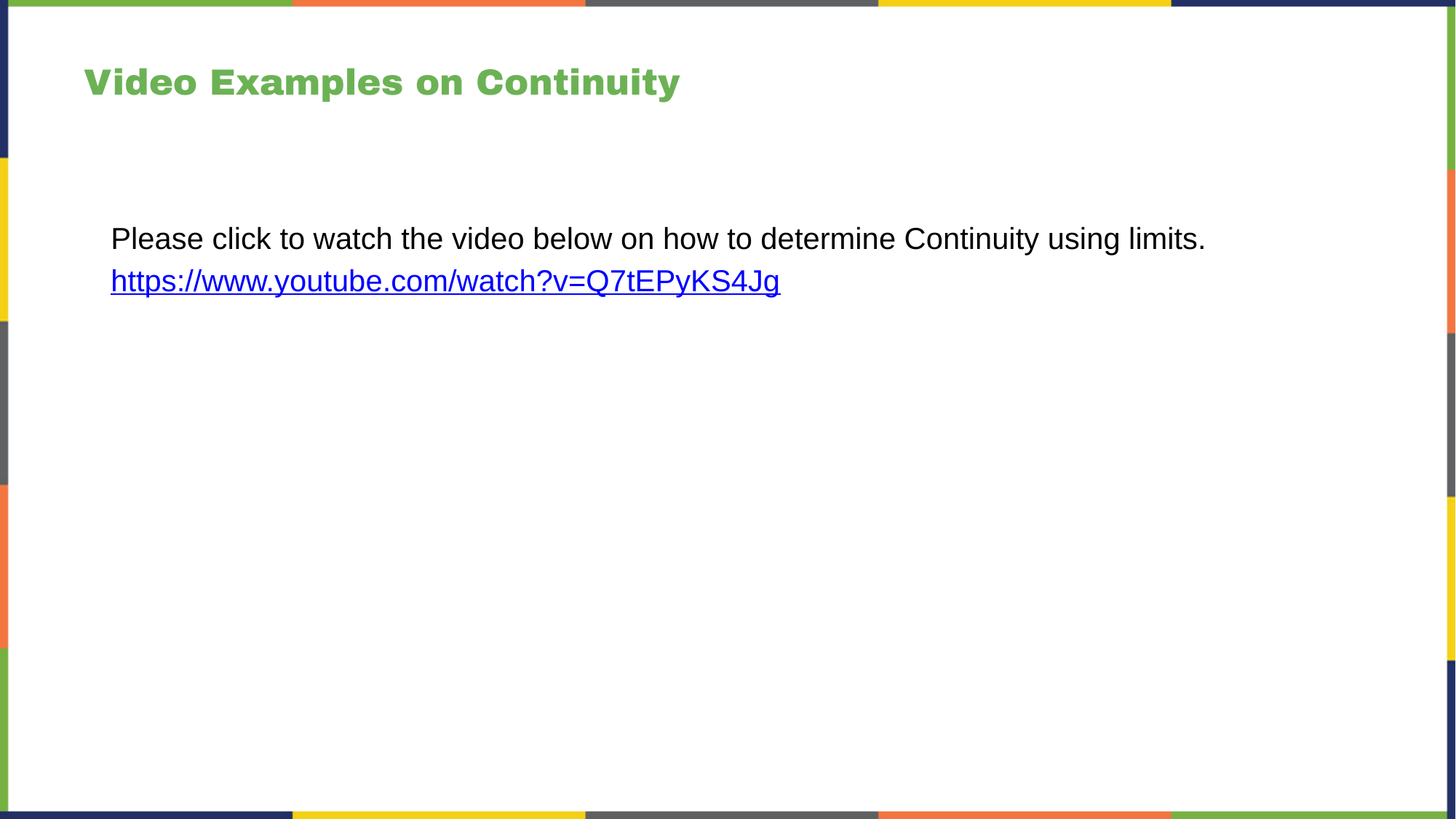

# Video Examples on Continuity

Please click to watch the video below on how to determine Continuity using limits.
https://www.youtube.com/watch?v=Q7tEPyKS4Jg